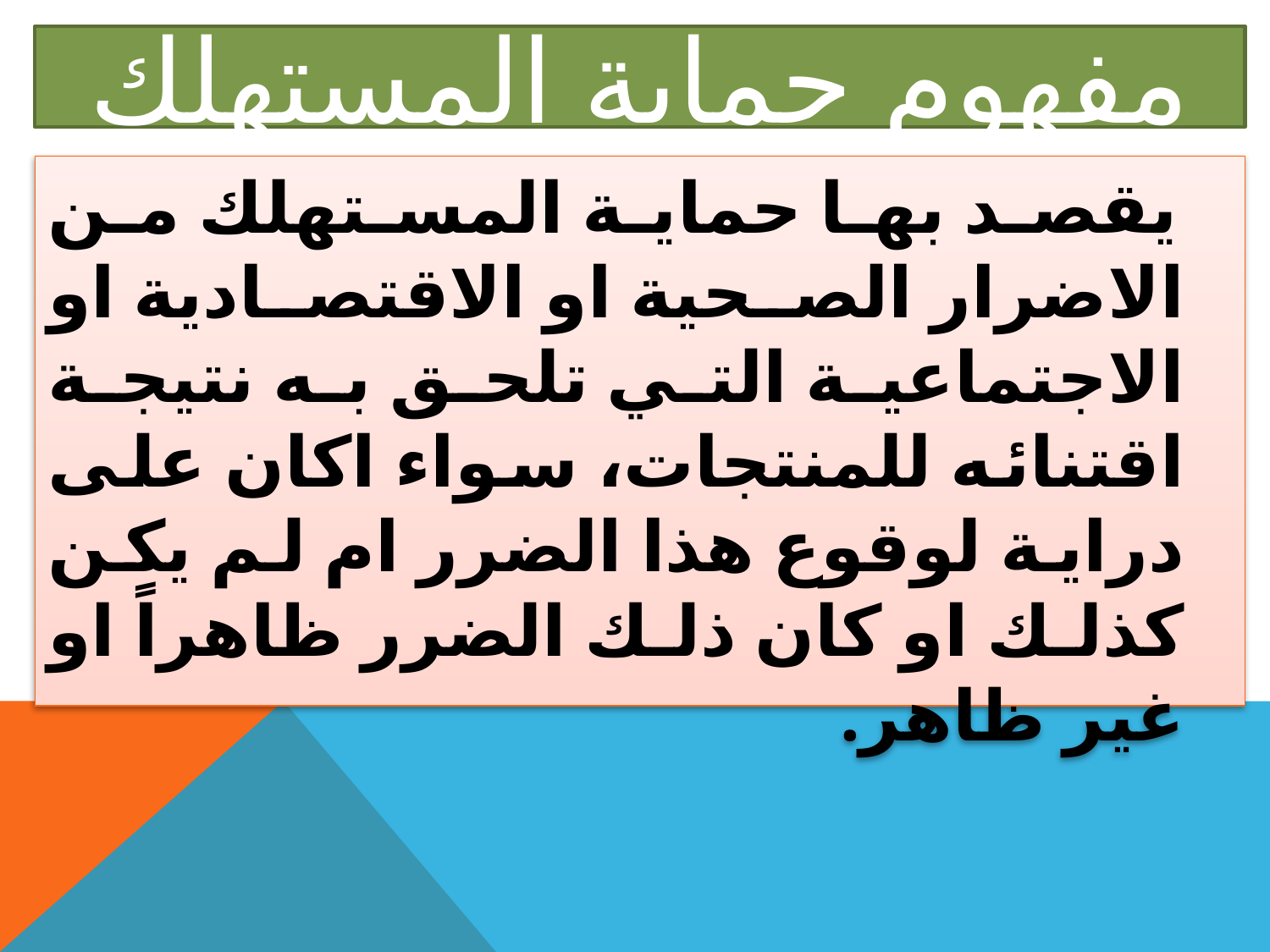

# مفهوم حماية المستهلك
   يقصد بها حماية المستهلك من الاضرار الصحية او الاقتصادية او الاجتماعية التي تلحق به نتيجة اقتنائه للمنتجات، سواء اكان على دراية لوقوع هذا الضرر ام لم يكن كذلك او كان ذلك الضرر ظاهراً او غير ظاهر.